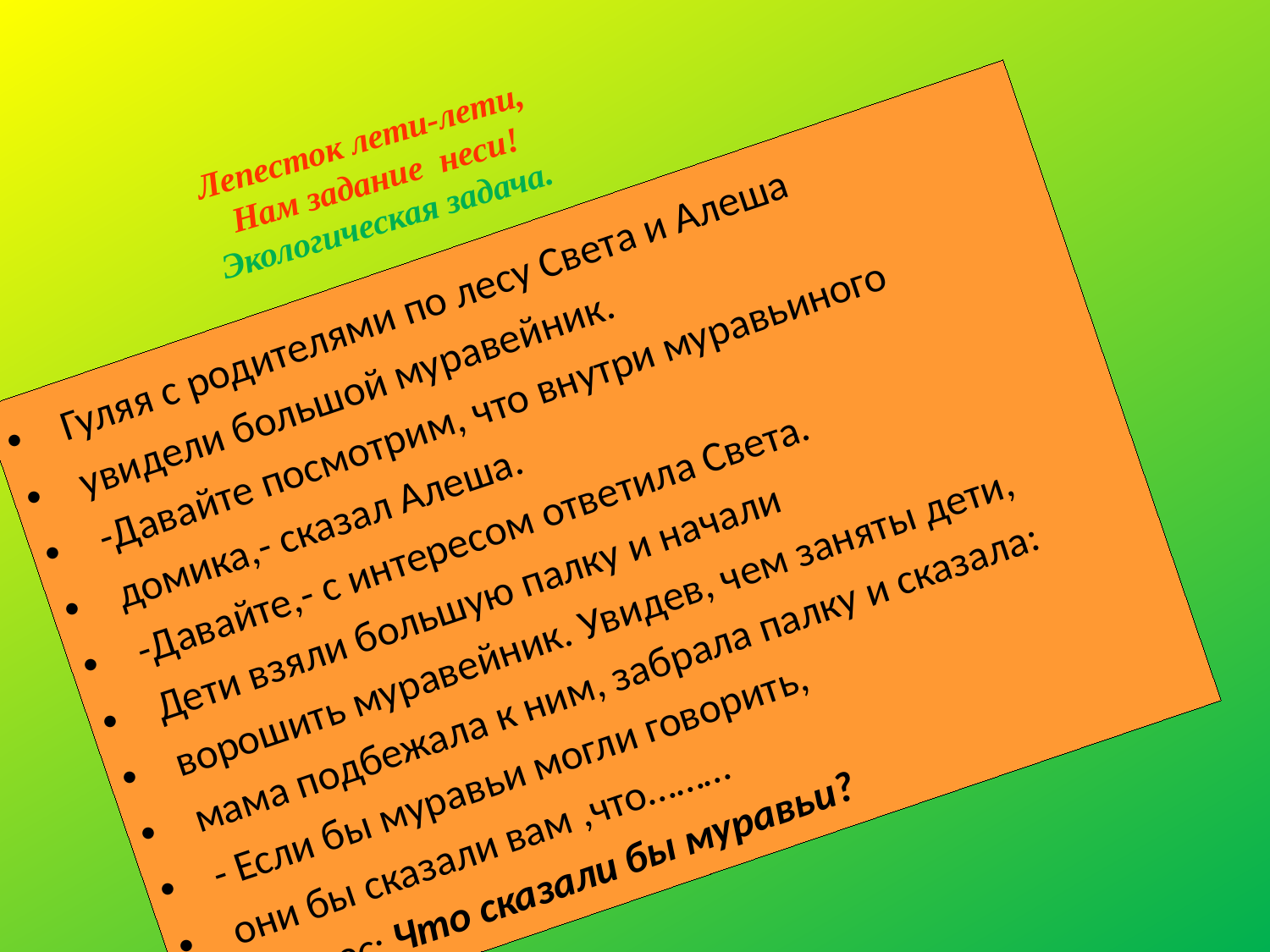

# Лепесток лети-лети, Нам задание  неси! Экологическая задача.
Гуляя с родителями по лесу Света и Алеша
увидели большой муравейник.
-Давайте посмотрим, что внутри муравьиного
домика,- сказал Алеша.
-Давайте,- с интересом ответила Света.
Дети взяли большую палку и начали
ворошить муравейник. Увидев, чем заняты дети,
мама подбежала к ним, забрала палку и сказала:
- Если бы муравьи могли говорить,
они бы сказали вам ,что………
Вопрос: Что сказали бы муравьи?